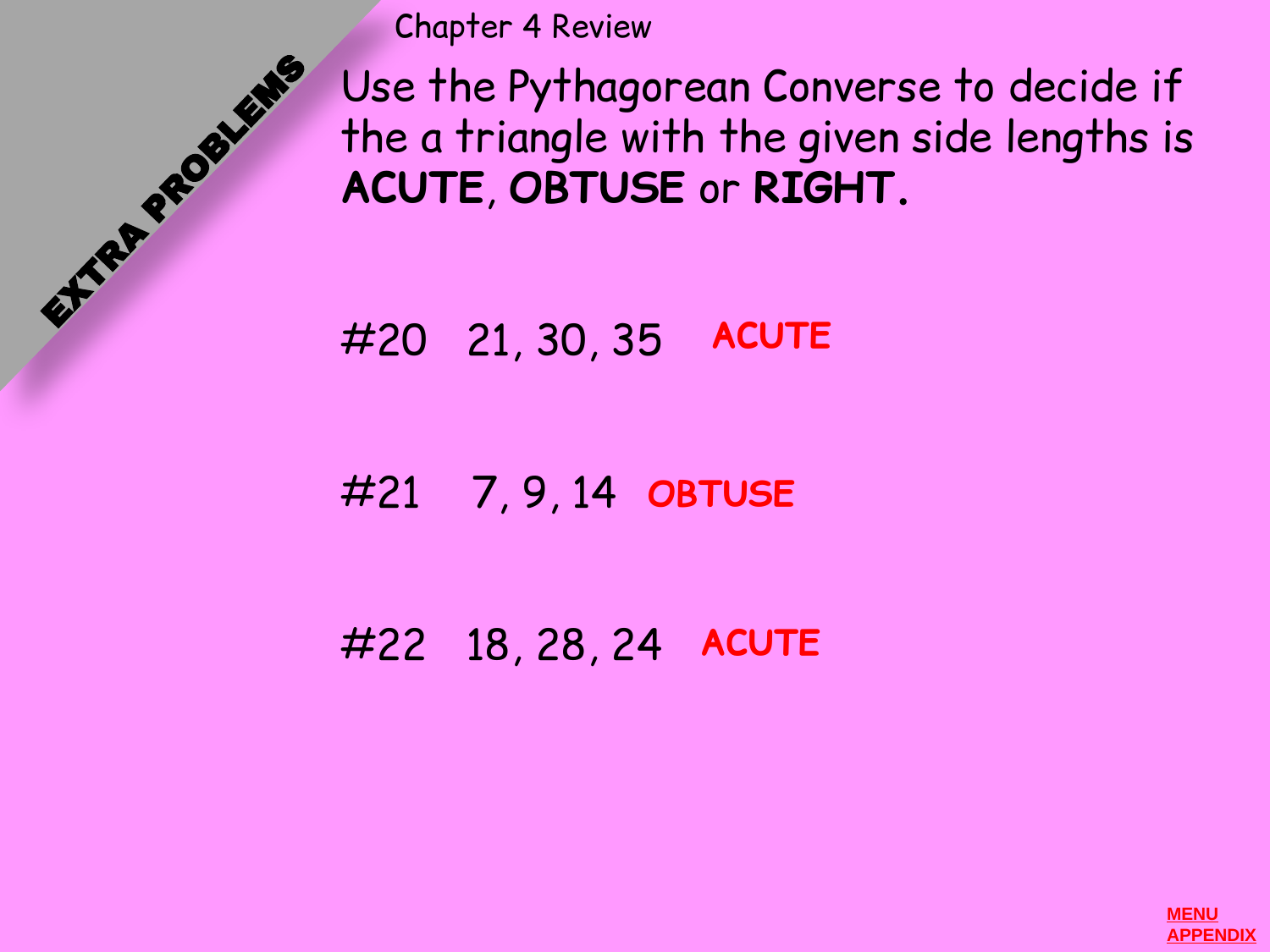

Chapter 4 Review

Use the Pythagorean Converse to decide if the a triangle with the given side lengths is ACUTE, OBTUSE or RIGHT.
EXTRA PROBLEMS
EXTRA PROBLEMS
#20   21, 30, 35

#21    7, 9, 14

#22   18, 28, 24
ACUTE
OBTUSE
ACUTE
MENU
APPENDIX